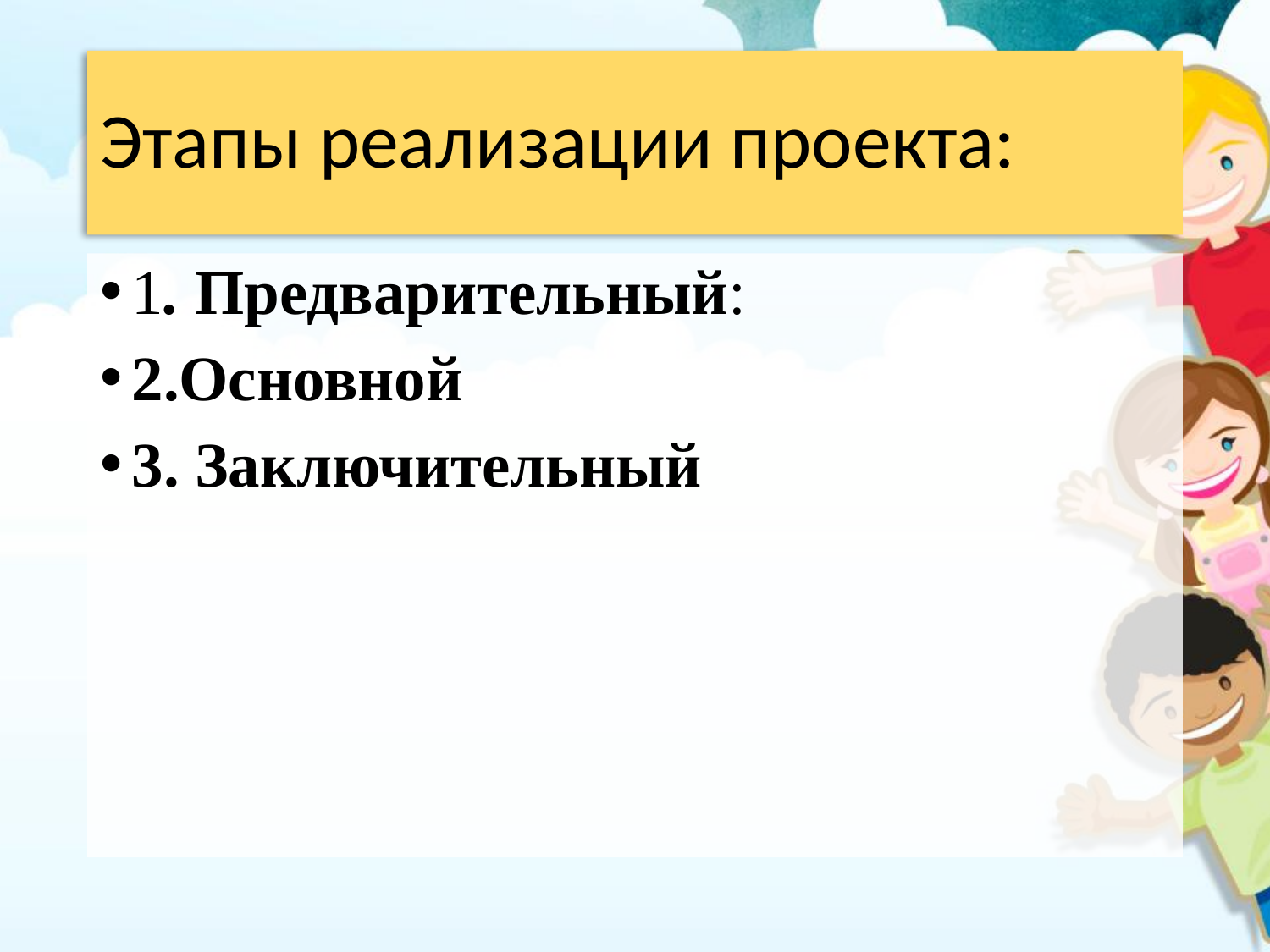

# Этапы реализации проекта:
1. Предварительный:
2.Основной
3. Заключительный